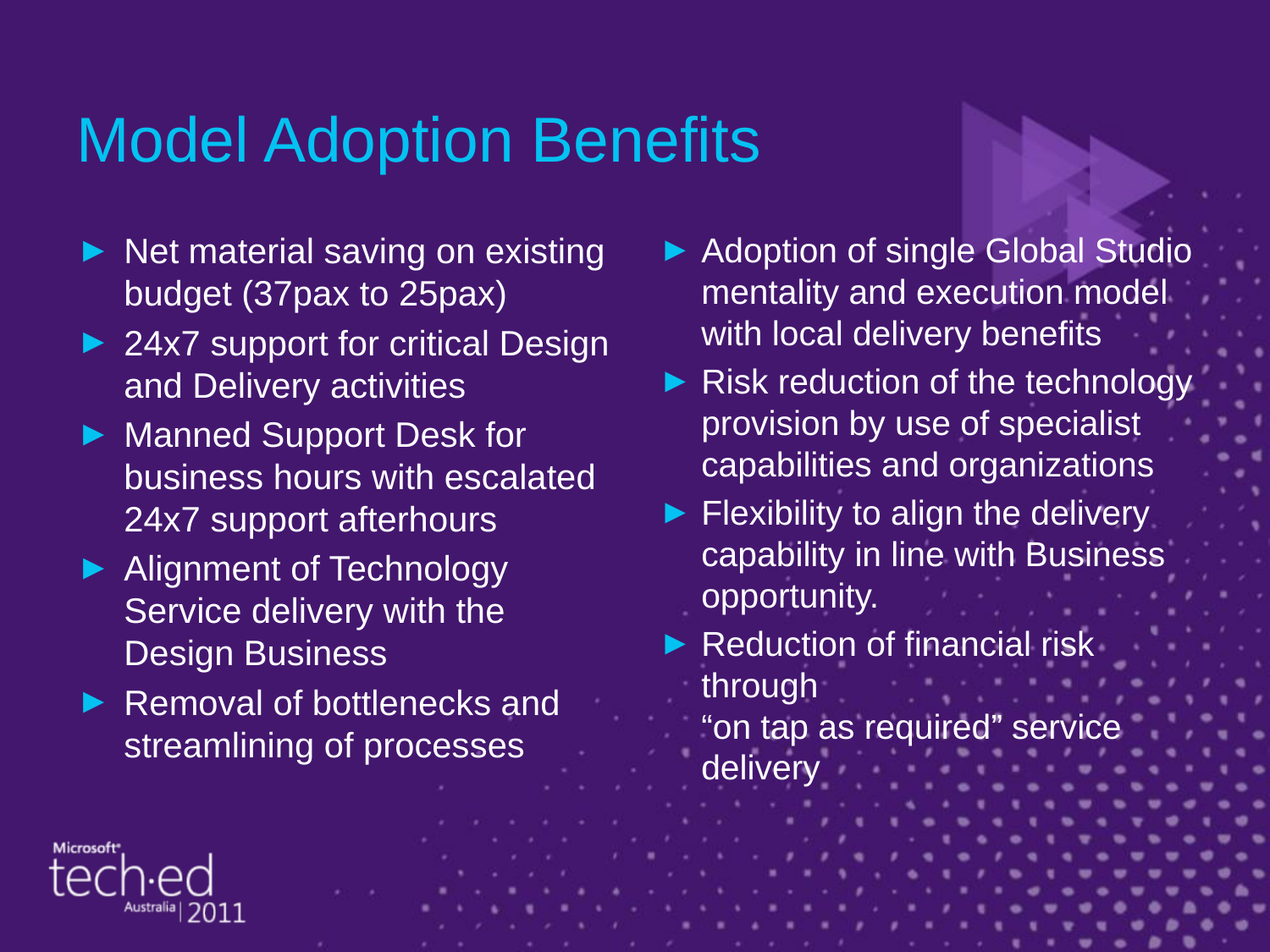

# Model Adoption Benefits
Net material saving on existing budget (37pax to 25pax)
24x7 support for critical Design and Delivery activities
Manned Support Desk for business hours with escalated 24x7 support afterhours
Alignment of Technology Service delivery with the Design Business
Removal of bottlenecks and streamlining of processes

Adoption of single Global Studio mentality and execution model with local delivery benefits
Risk reduction of the technology provision by use of specialist capabilities and organizations
Flexibility to align the delivery  capability in line with Business opportunity.
Reduction of financial risk through
“on tap as required” service
delivery